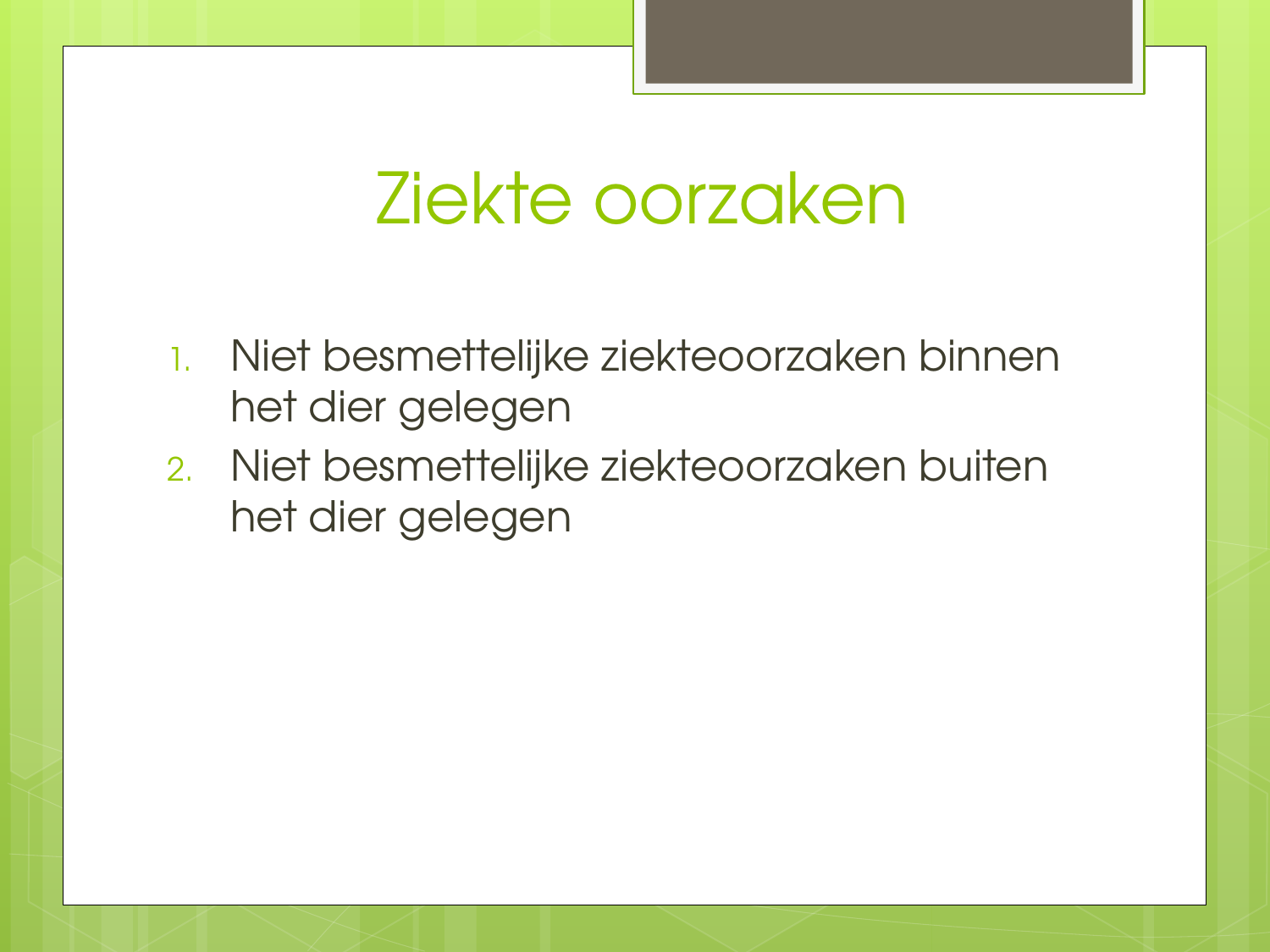

# Ziekte oorzaken
Niet besmettelijke ziekteoorzaken binnen het dier gelegen
Niet besmettelijke ziekteoorzaken buiten het dier gelegen